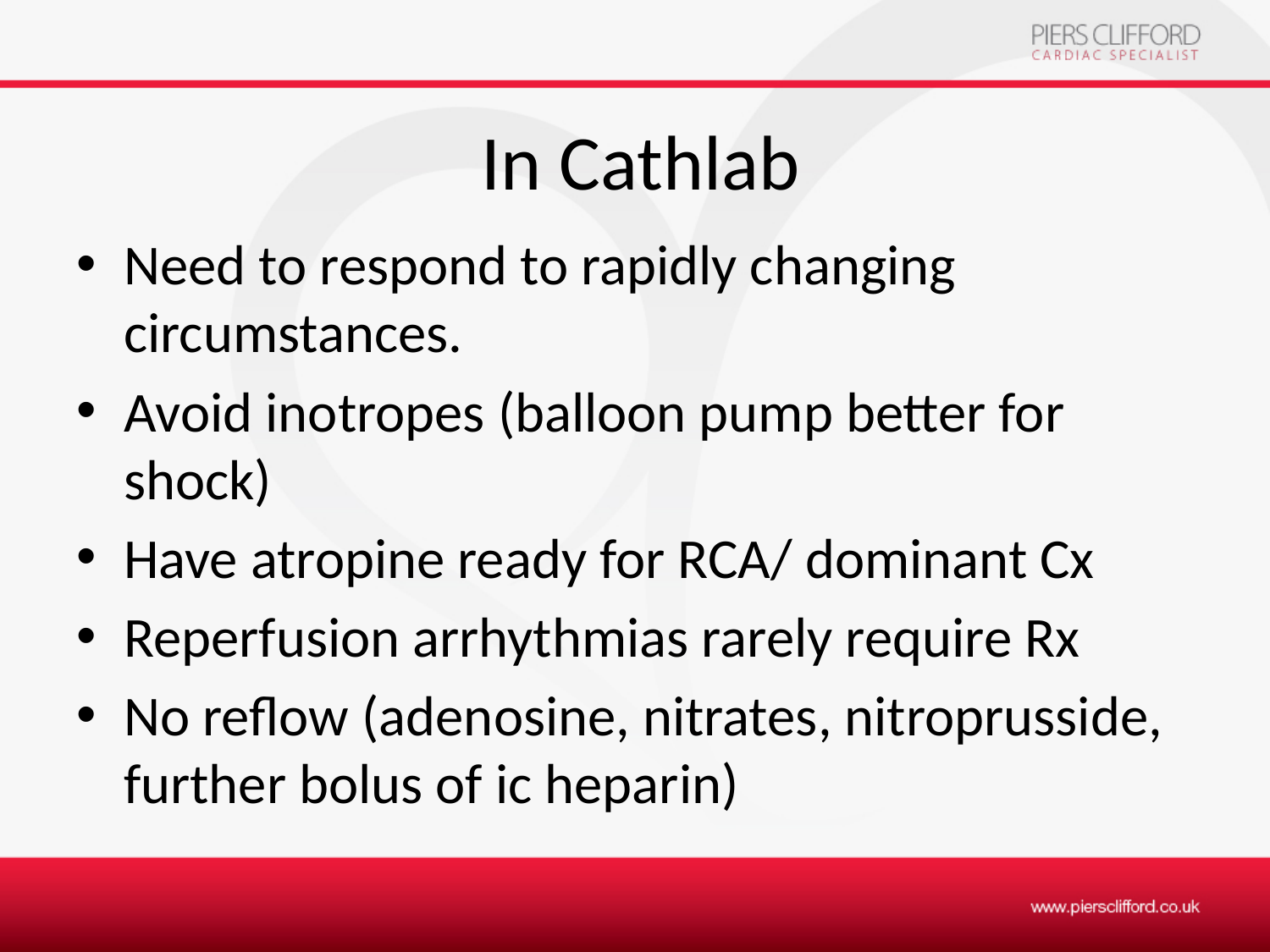

# In Cathlab
Need to respond to rapidly changing circumstances.
Avoid inotropes (balloon pump better for shock)
Have atropine ready for RCA/ dominant Cx
Reperfusion arrhythmias rarely require Rx
No reflow (adenosine, nitrates, nitroprusside, further bolus of ic heparin)